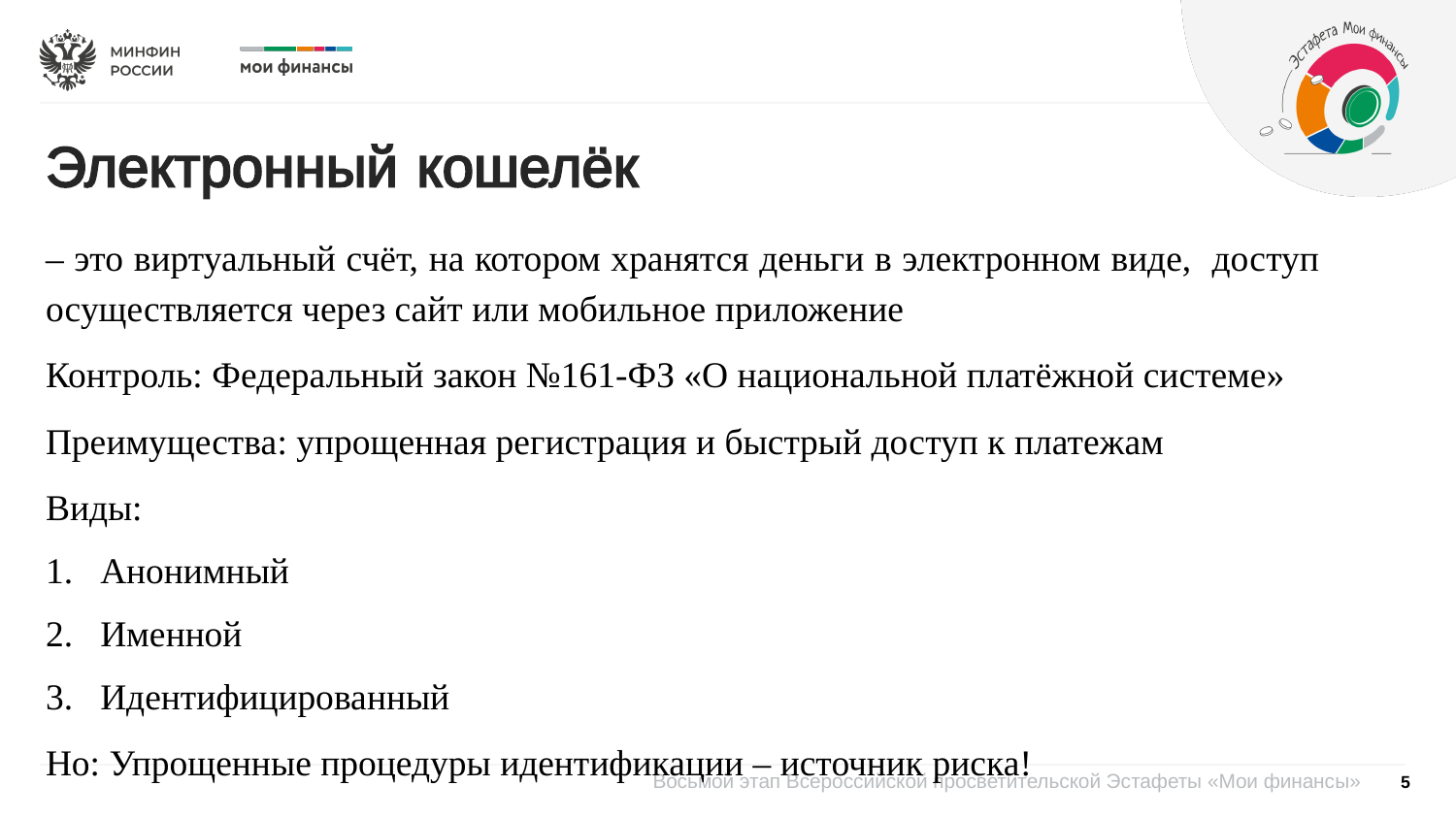

Электронный кошелёк
– это виртуальный счёт, на котором хранятся деньги в электронном виде,  доступ осуществляется через сайт или мобильное приложение
Контроль: Федеральный закон №161-ФЗ «О национальной платёжной системе»
Преимущества: упрощенная регистрация и быстрый доступ к платежам
Виды:
Анонимный
Именной
Идентифицированный
Но: Упрощенные процедуры идентификации – источник риска!
5